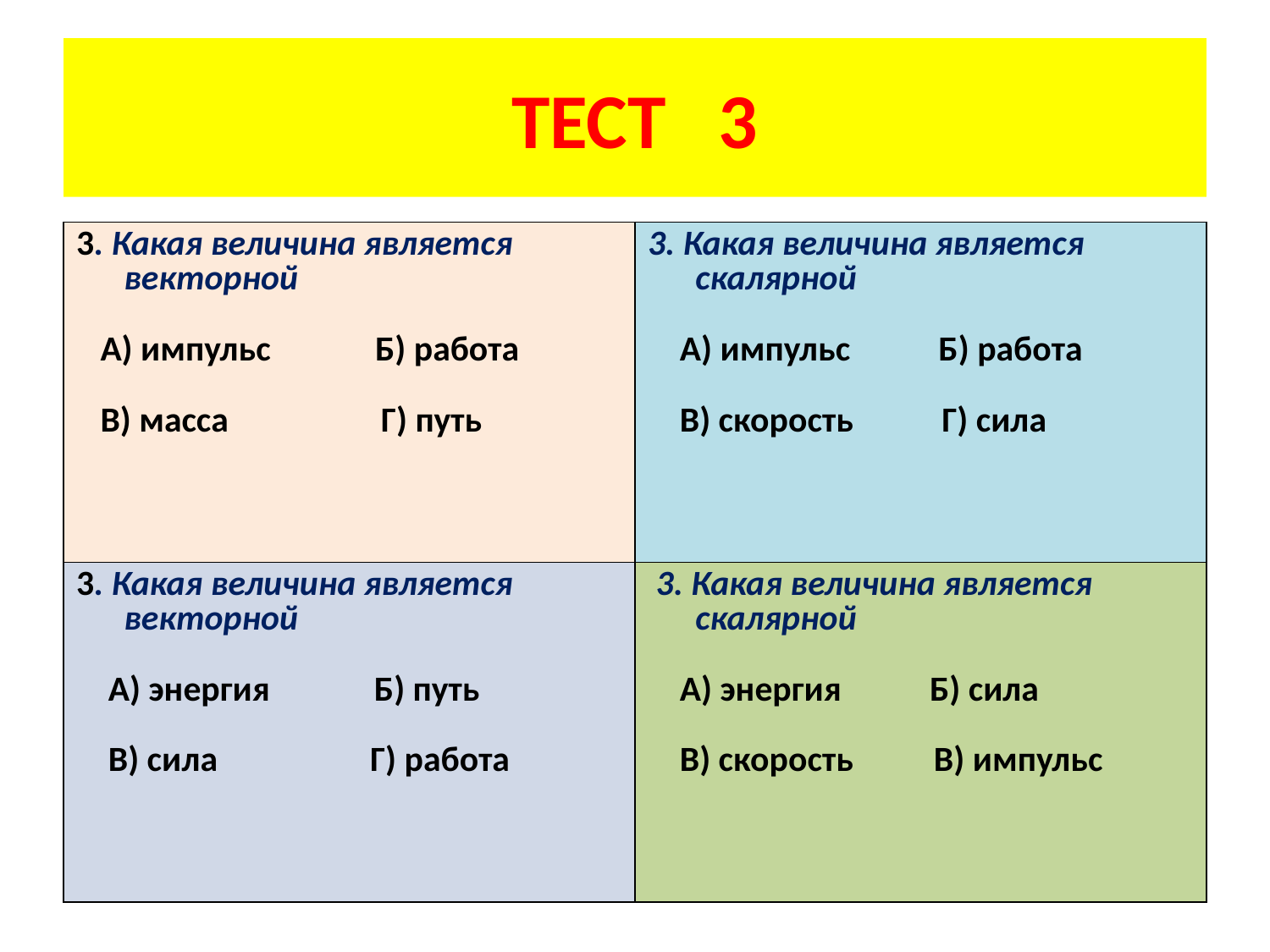

# ТЕСТ   3
| 3. Какая величина является векторной А) импульс Б) работа В) масса Г) путь | 3. Какая величина является скалярной А) импульс Б) работа В) скорость Г) сила |
| --- | --- |
| 3. Какая величина является векторной А) энергия Б) путь В) сила Г) работа | 3. Какая величина является скалярной А) энергия Б) сила В) скорость В) импульс |